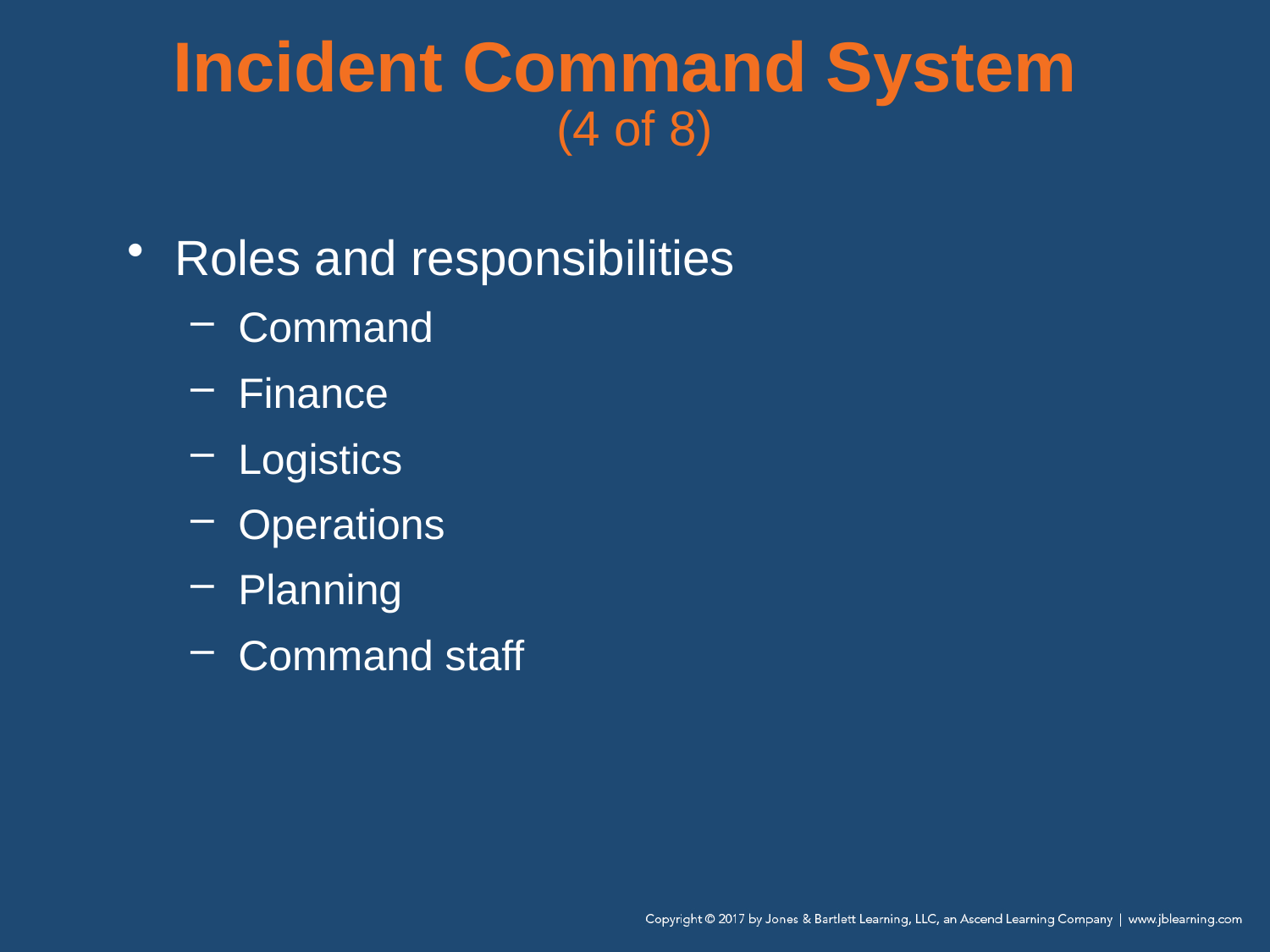

# Incident Command System (4 of 8)
Roles and responsibilities
Command
Finance
Logistics
Operations
Planning
Command staff